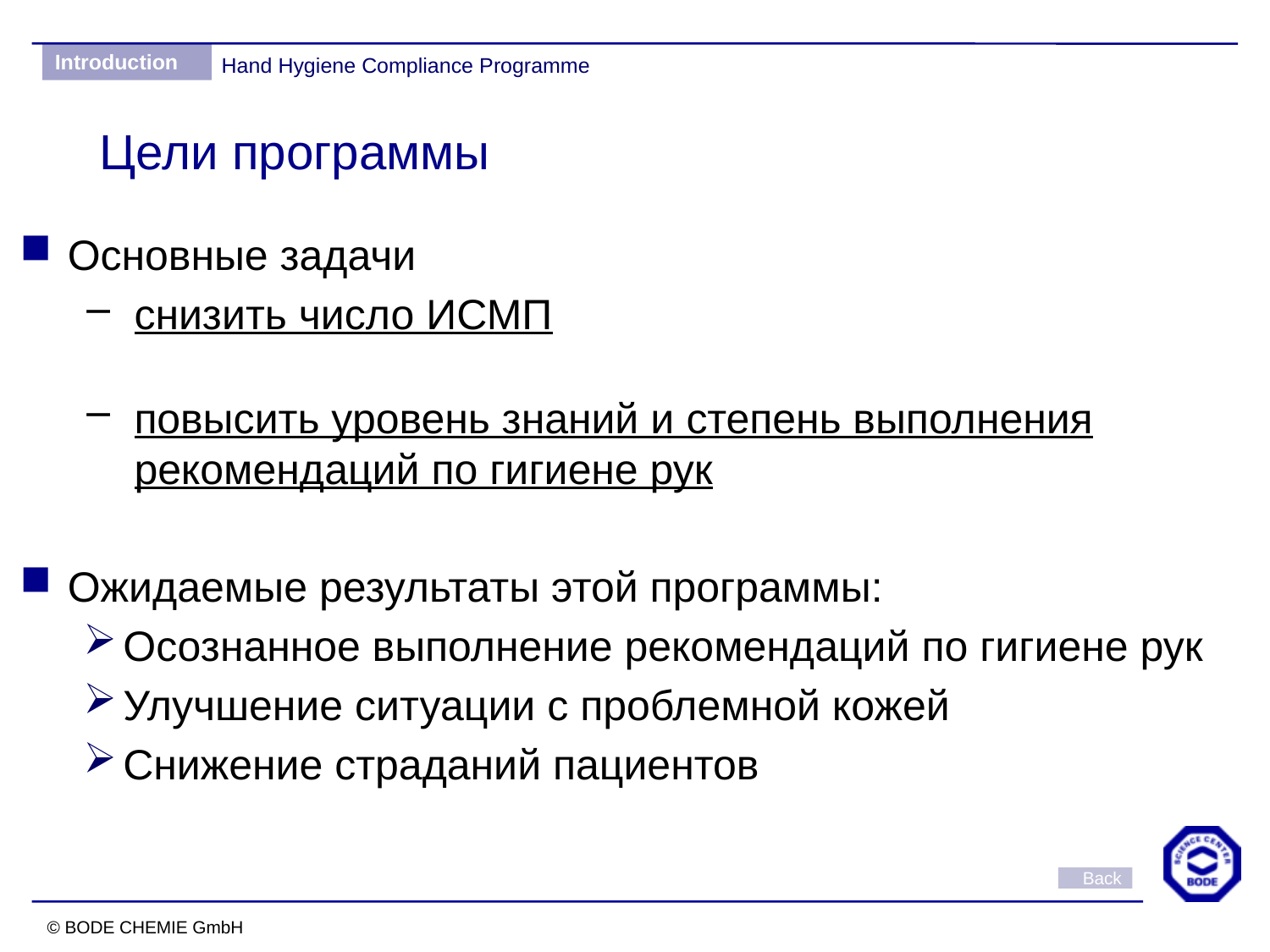

Цели программы
Основные задачи
снизить число ИСМП

повысить уровень знаний и степень выполнения рекомендаций по гигиене рук

Ожидаемые результаты этой программы:
Осознанное выполнение рекомендаций по гигиене рук
Улучшение ситуации с проблемной кожей
Снижение страданий пациентов